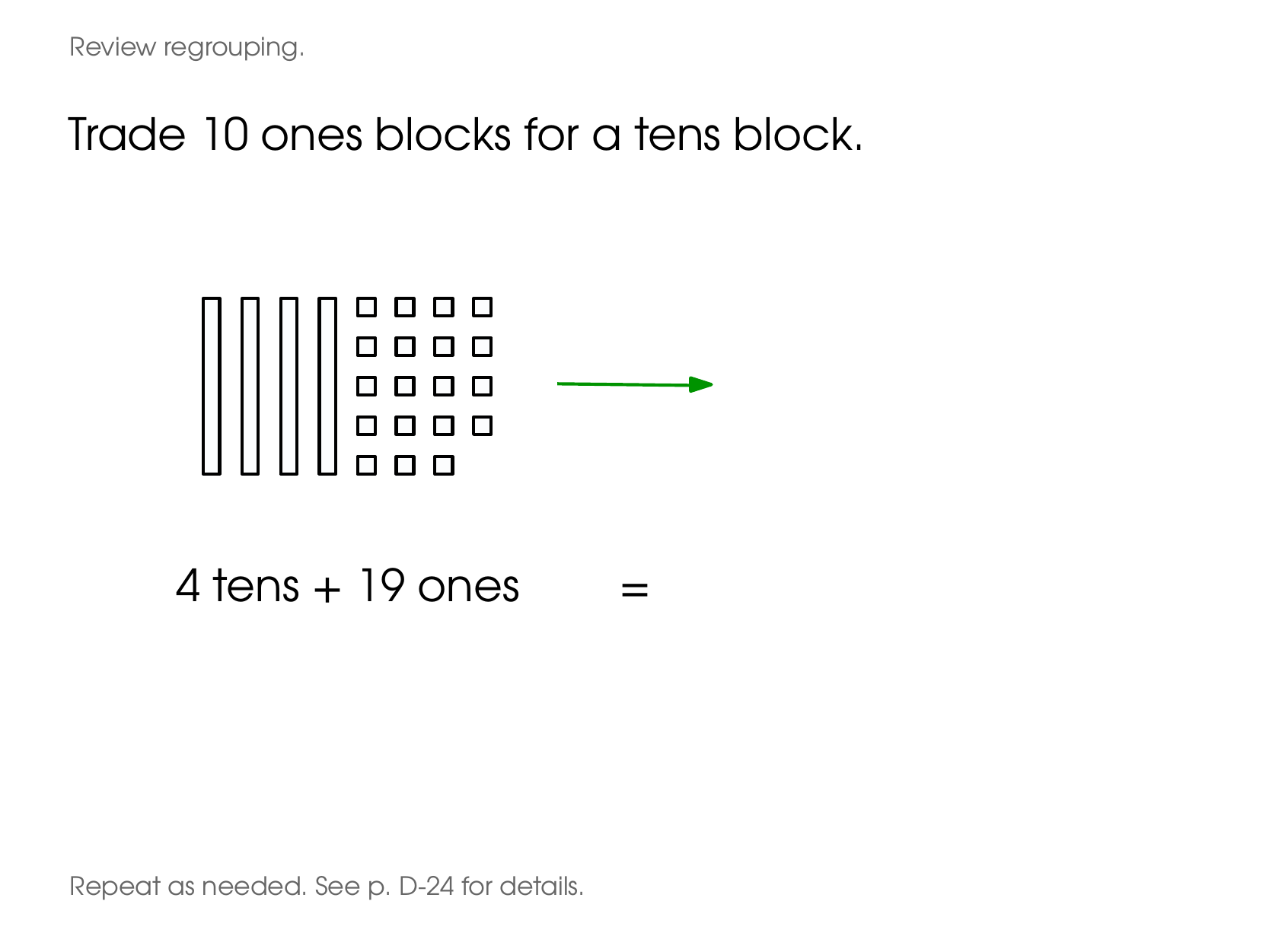

Review regrouping.
Trade 10 ones blocks for a tens block.

4 tens + 19 ones
=
Repeat as needed. See p. D-24 for details.